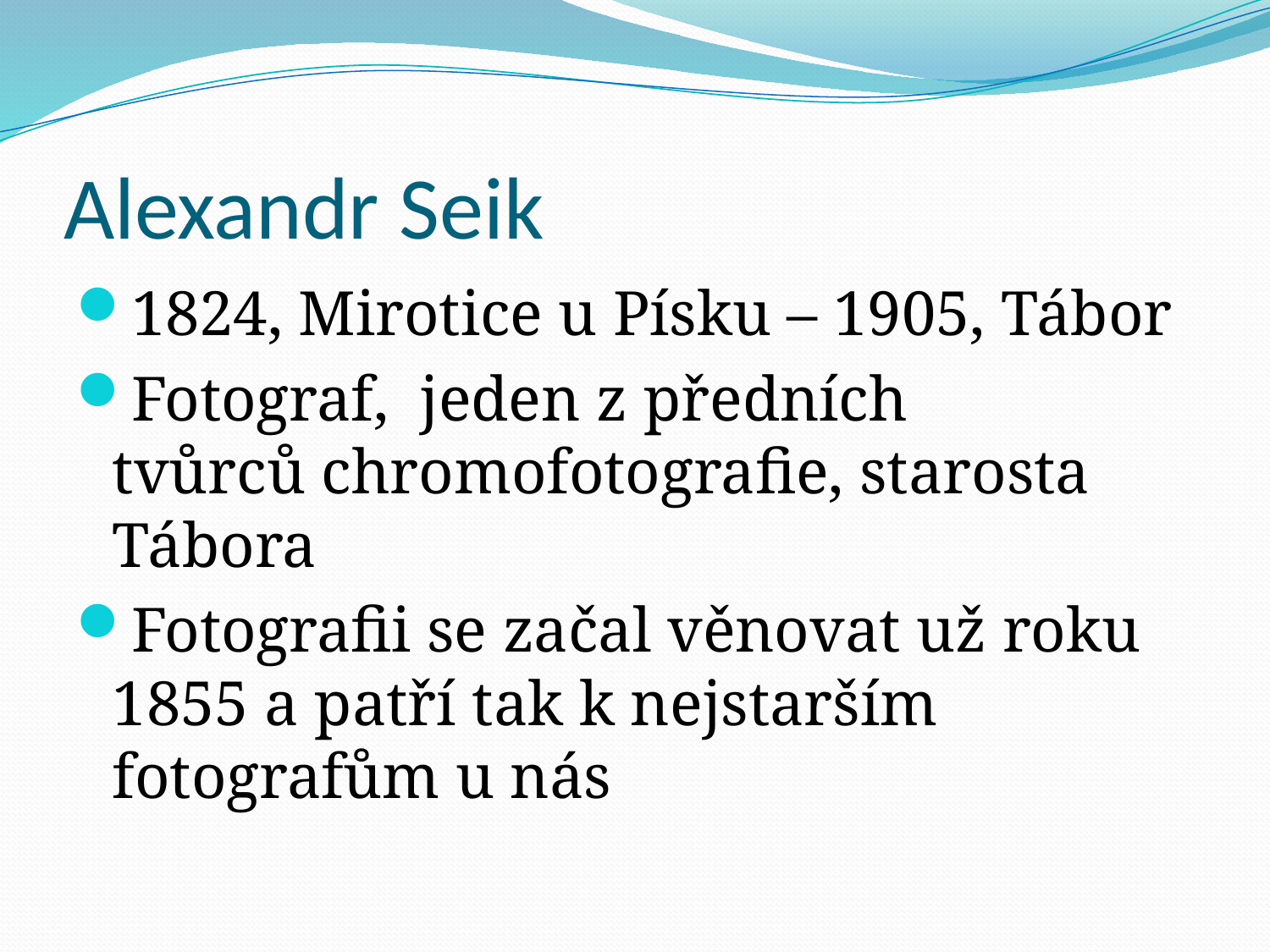

# Alexandr Seik
1824, Mirotice u Písku – 1905, Tábor
Fotograf,  jeden z předních tvůrců chromofotografie, starosta Tábora
Fotografii se začal věnovat už roku 1855 a patří tak k nejstarším fotografům u nás